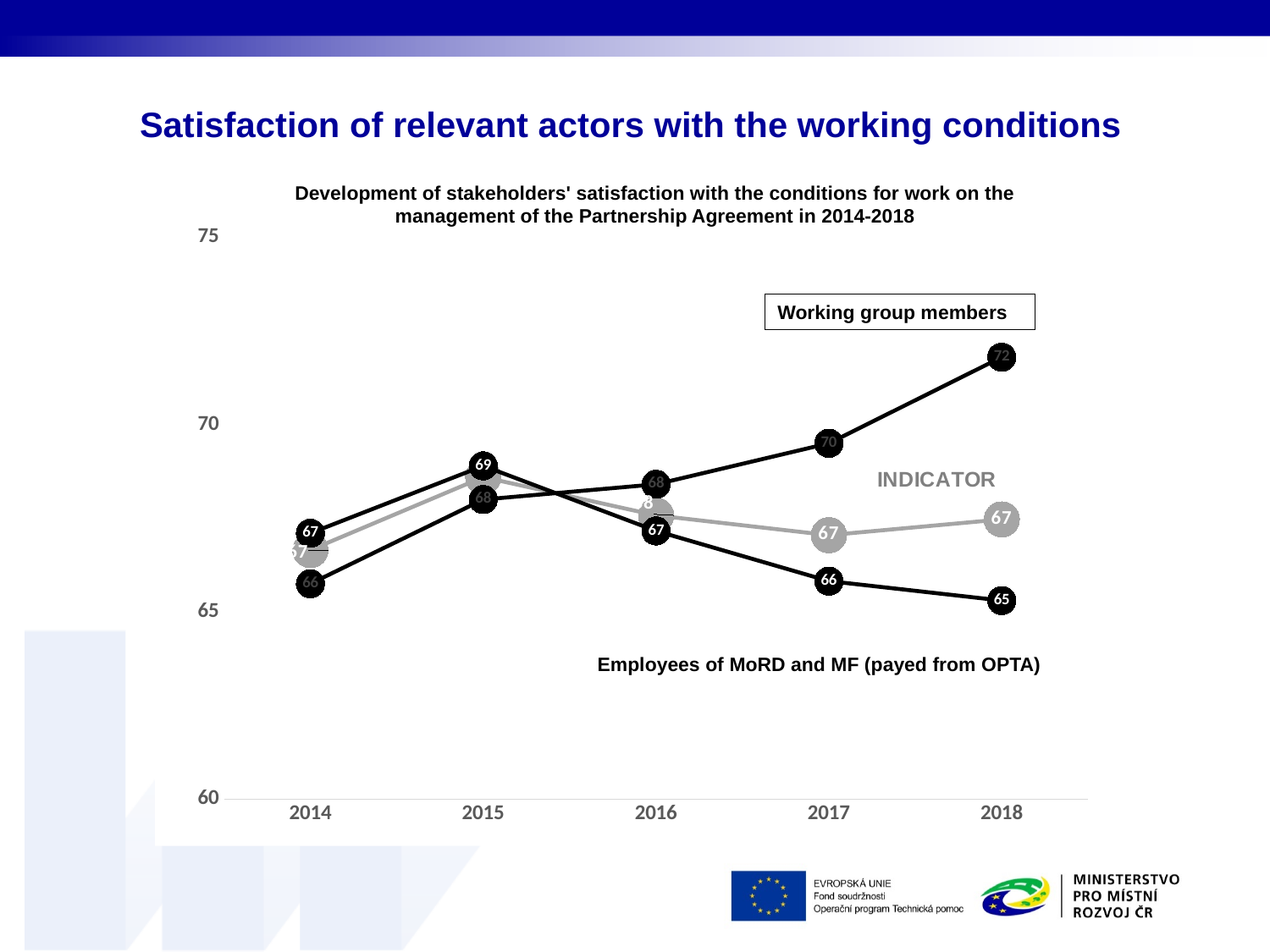

# Satisfaction of relevant actors with the working conditions

### Chart

| Category | INDICATOR* | MoRD employees (paid from OPTA) | WG members |
|---|---|---|---|
| 2014 | 66.64999999999999 | 67.1 | 65.75 |
| 2015 | 68.6 | 68.9 | 68.0 |
| 2016 | 67.57594369726972 | 67.16042227991133 | 68.4069865319865 |
| 2017 | 67.0477543235531 | 65.8205301901107 | 69.50220259043789 |
| 2018 | 67.46889204179337 | 65.30197751847238 | 71.80272108843536 |
Development of stakeholders' satisfaction with the conditions for work on the management of the Partnership Agreement in 2014-2018

Working group members
Employees of MoRD and MF (payed from OPTA)